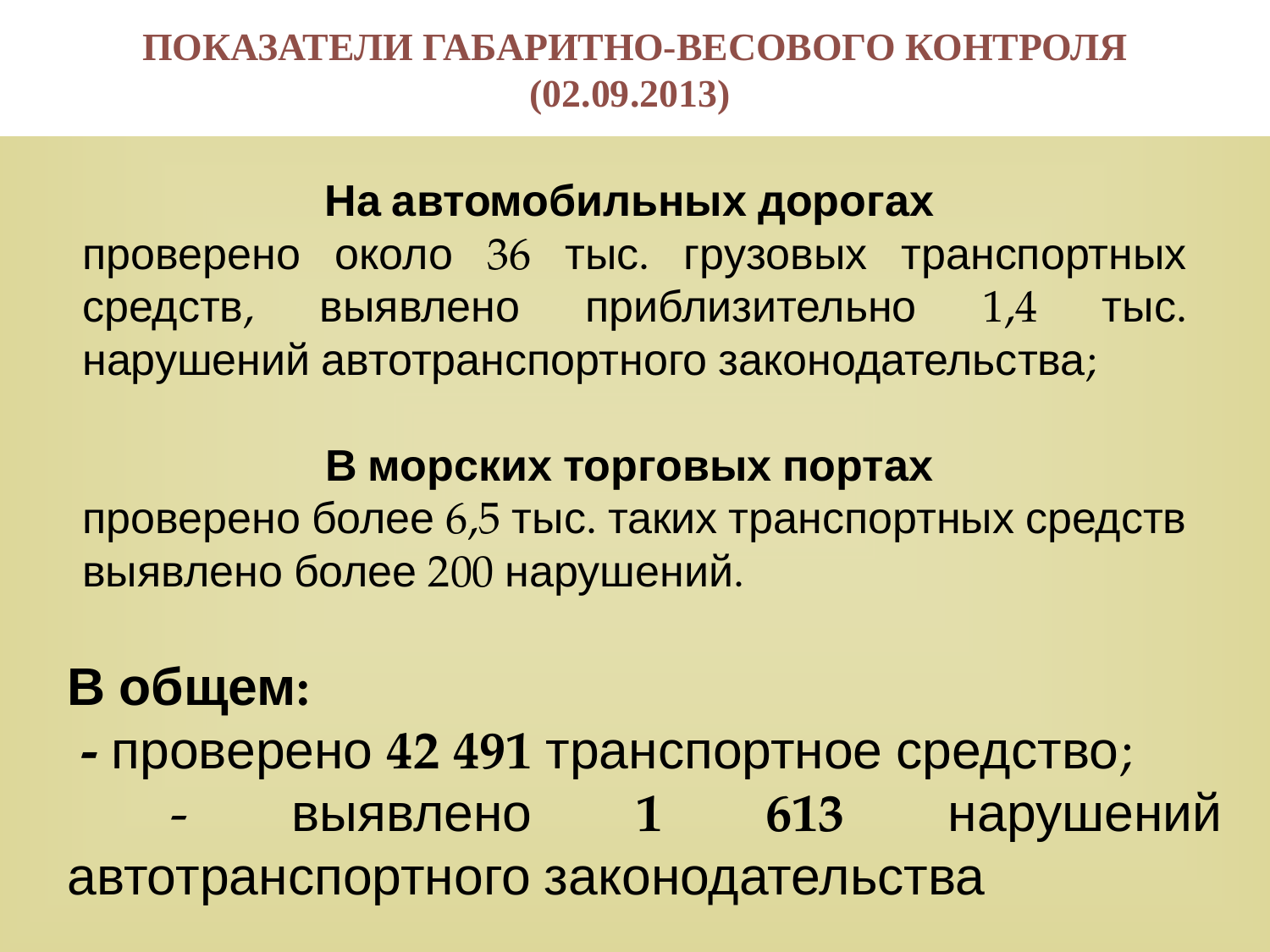

ПОКАЗАТЕЛИ ГАБАРИТНО-ВЕСОВОГО КОНТРОЛЯ
(02.09.2013)
На автомобильных дорогах
проверено около 36 тыс. грузовых транспортных средств, выявлено приблизительно 1,4 тыс. нарушений автотранспортного законодательства;

В морских торговых портах
проверено более 6,5 тыс. таких транспортных средств
выявлено более 200 нарушений.
В общем:
 - проверено 42 491 транспортное средство;
 - выявлено 1 613 нарушений автотранспортного законодательства